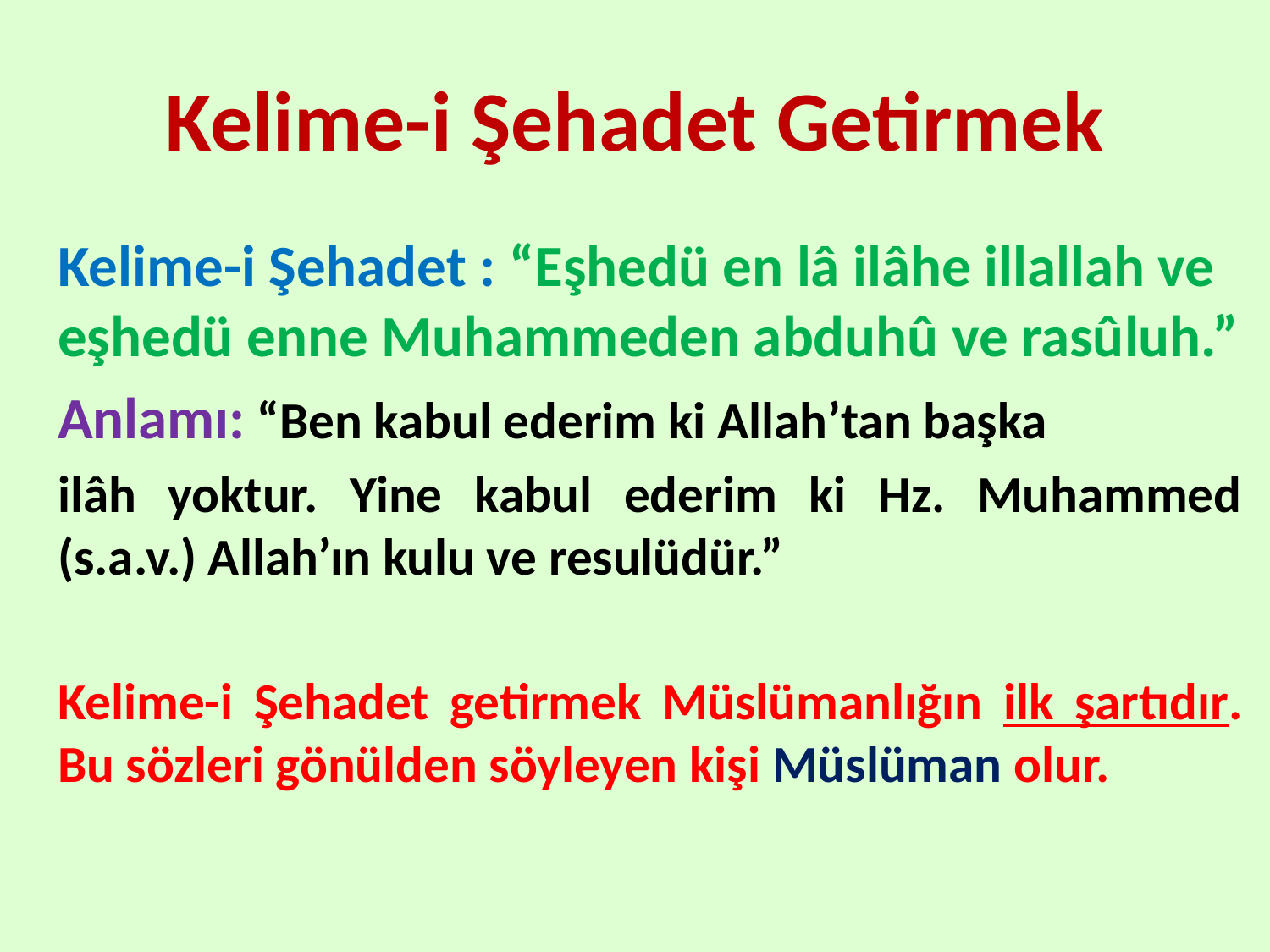

# Kelime-i Şehadet Getirmek
Kelime-i Şehadet : “Eşhedü en lâ ilâhe illallah ve eşhedü enne Muhammeden abduhû ve rasûluh.”
Anlamı: “Ben kabul ederim ki Allah’tan başka
ilâh yoktur. Yine kabul ederim ki Hz. Muhammed (s.a.v.) Allah’ın kulu ve resulüdür.”

Kelime-i Şehadet getirmek Müslümanlığın ilk şartıdır. Bu sözleri gönülden söyleyen kişi Müslüman olur.